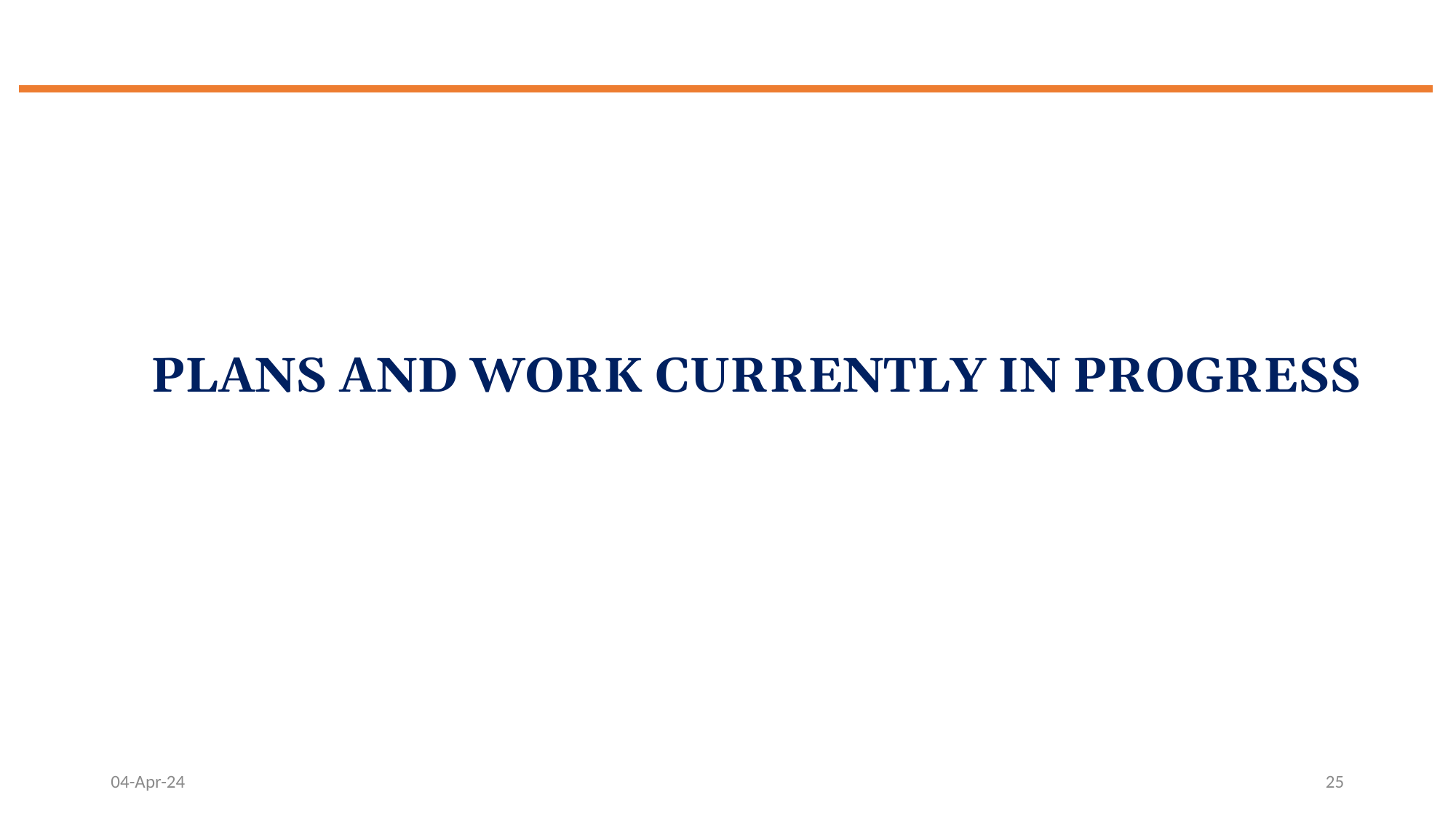

PLANS AND WORK CURRENTLY IN PROGRESS
04-Apr-24
25